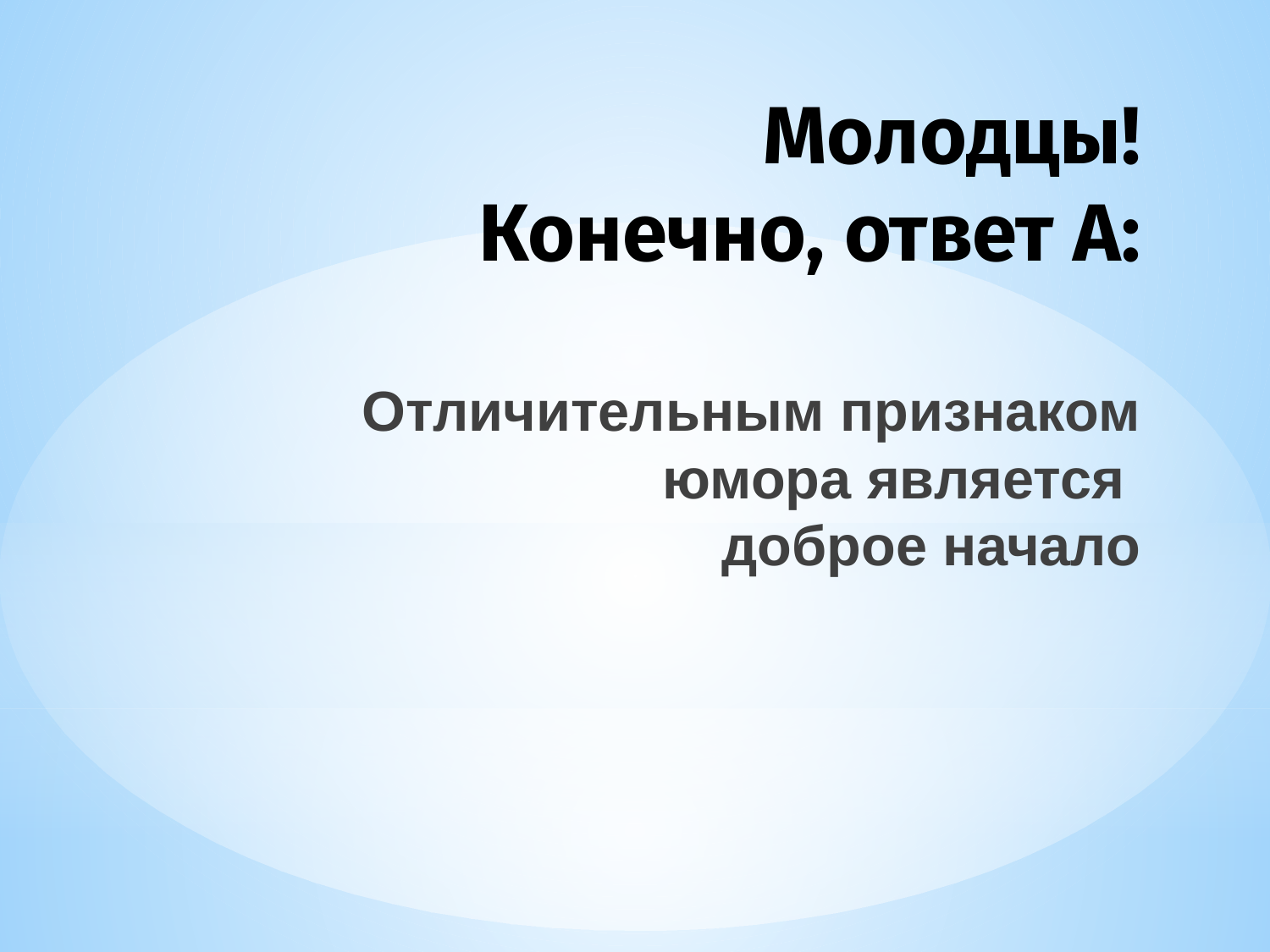

# Молодцы! Конечно, ответ А: Отличительным признаком юмора является доброе начало